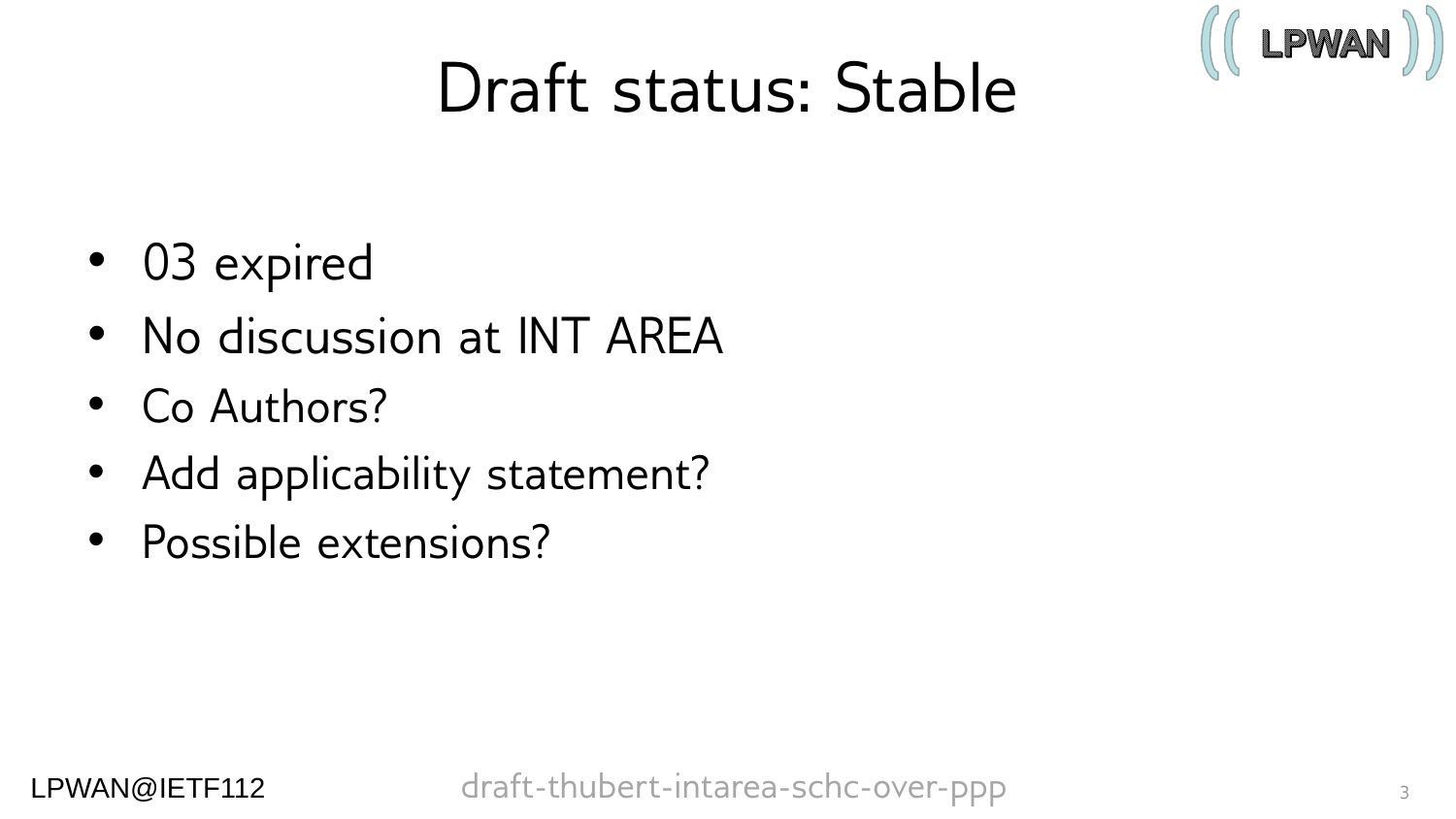

# Draft status: Stable
03 expired
No discussion at INT AREA
Co Authors?
Add applicability statement?
Possible extensions?

3